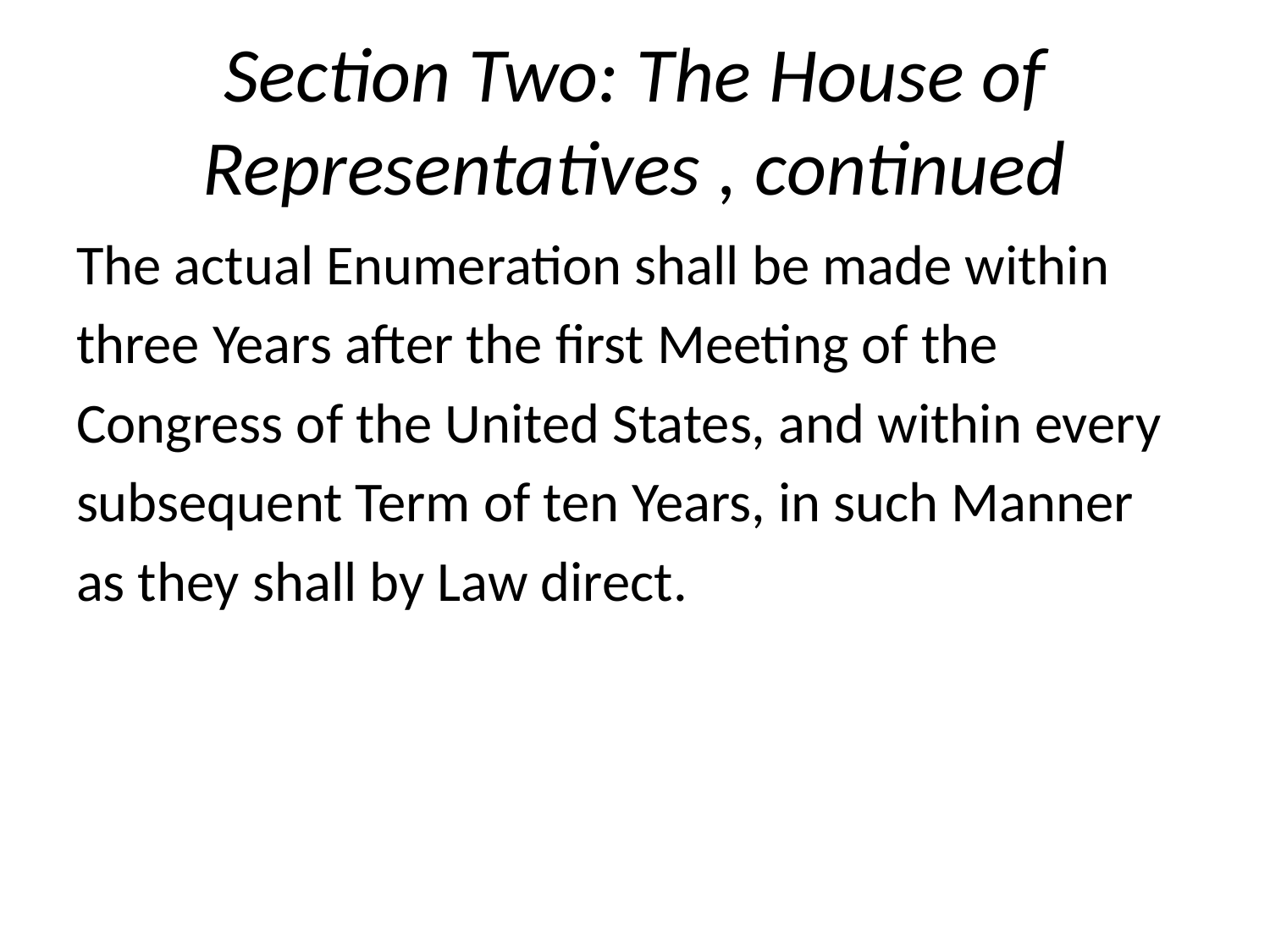

# Section Two: The House of Representatives , continued
The actual Enumeration shall be made within
three Years after the first Meeting of the
Congress of the United States, and within every
subsequent Term of ten Years, in such Manner
as they shall by Law direct.